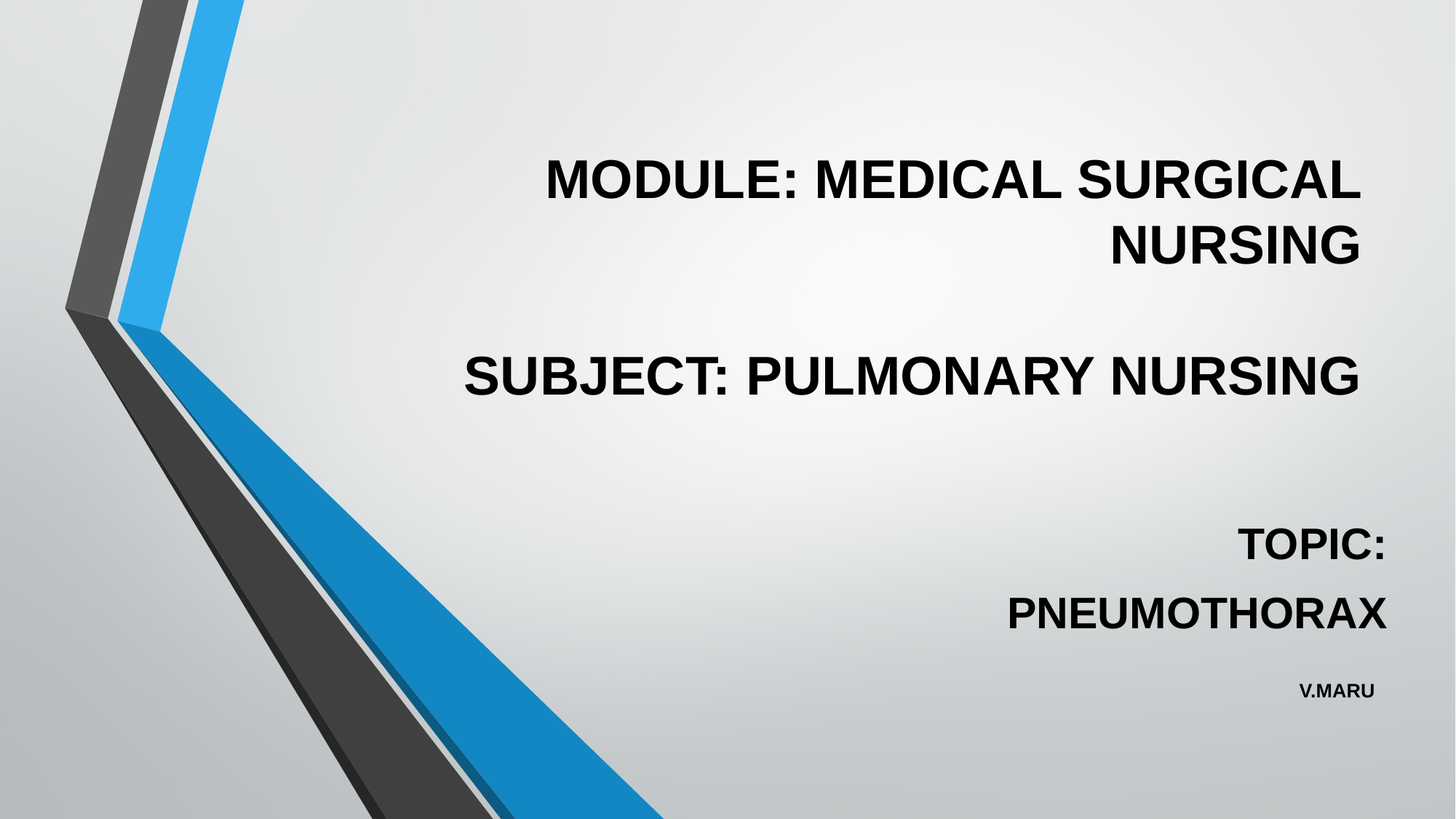

# MODULE: MEDICAL SURGICAL NURSING SUBJECT: PULMONARY NURSING
TOPIC:
PNEUMOTHORAX
V.MARU